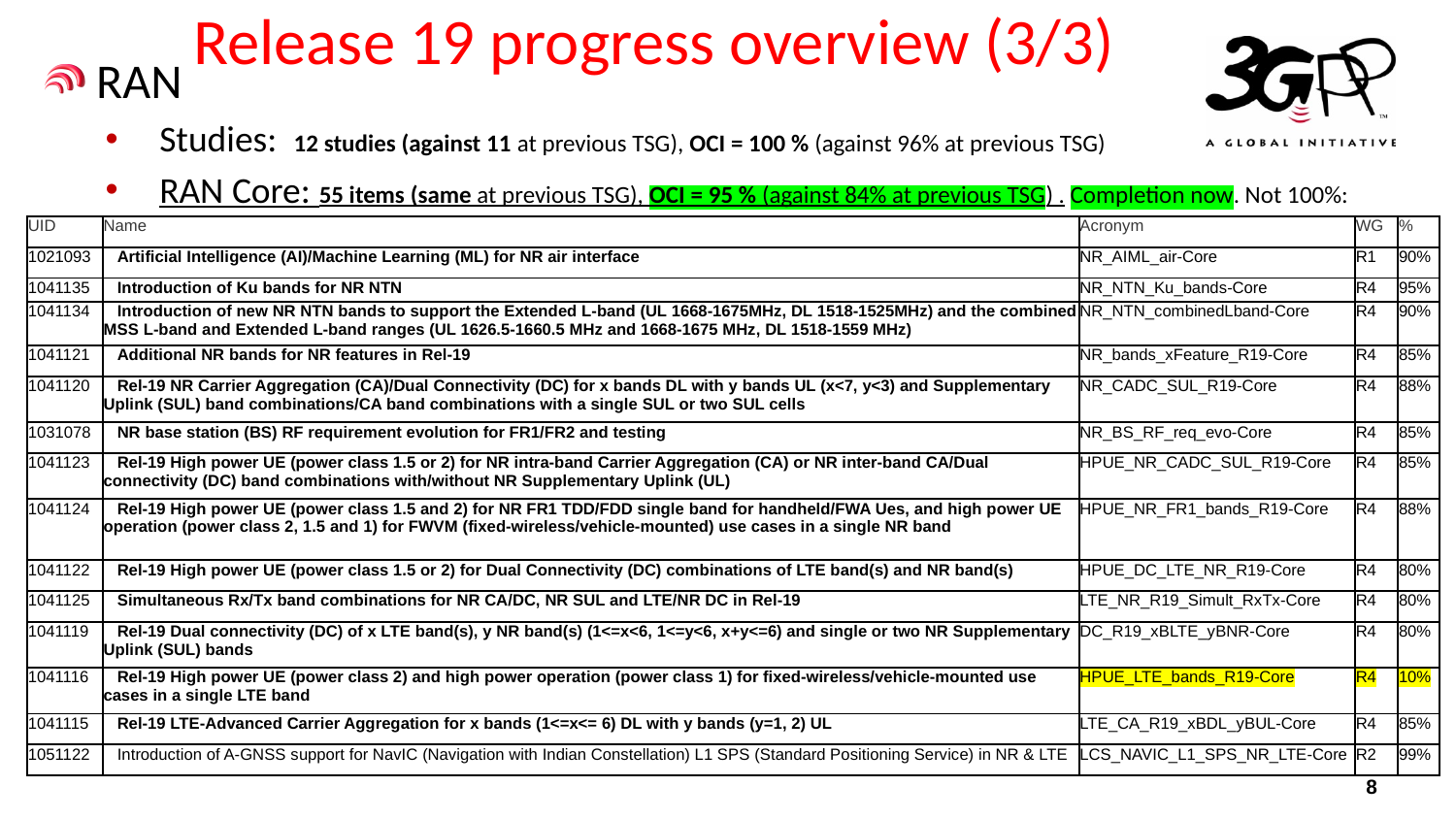

# Release 19 progress overview (3/3)
RAN
Studies:  12 studies (against 11 at previous TSG), OCI = 100 % (against 96% at previous TSG)
RAN Core: 55 items (same at previous TSG), OCI = 95 % (against 84% at previous TSG) . Completion now. Not 100%:

RAN4Perf:  36 items (same at previous TSG), OCI = 55 % (against 45% at previous TSG). Completion date is Dec.2025

| UID | Name | Acronym | WG | % |
| --- | --- | --- | --- | --- |
| 1021093 | Artificial Intelligence (AI)/Machine Learning (ML) for NR air interface | NR\_AIML\_air-Core | R1 | 90% |
| 1041135 | Introduction of Ku bands for NR NTN | NR\_NTN\_Ku\_bands-Core | R4 | 95% |
| 1041134 | Introduction of new NR NTN bands to support the Extended L-band (UL 1668-1675MHz, DL 1518-1525MHz) and the combined MSS L-band and Extended L-band ranges (UL 1626.5-1660.5 MHz and 1668-1675 MHz, DL 1518-1559 MHz) | NR\_NTN\_combinedLband-Core | R4 | 90% |
| 1041121 | Additional NR bands for NR features in Rel-19 | NR\_bands\_xFeature\_R19-Core | R4 | 85% |
| 1041120 | Rel-19 NR Carrier Aggregation (CA)/Dual Connectivity (DC) for x bands DL with y bands UL (x<7, y<3) and Supplementary Uplink (SUL) band combinations/CA band combinations with a single SUL or two SUL cells | NR\_CADC\_SUL\_R19-Core | R4 | 88% |
| 1031078 | NR base station (BS) RF requirement evolution for FR1/FR2 and testing | NR\_BS\_RF\_req\_evo-Core | R4 | 85% |
| 1041123 | Rel-19 High power UE (power class 1.5 or 2) for NR intra-band Carrier Aggregation (CA) or NR inter-band CA/Dual connectivity (DC) band combinations with/without NR Supplementary Uplink (UL) | HPUE\_NR\_CADC\_SUL\_R19-Core | R4 | 85% |
| 1041124 | Rel-19 High power UE (power class 1.5 and 2) for NR FR1 TDD/FDD single band for handheld/FWA Ues, and high power UE operation (power class 2, 1.5 and 1) for FWVM (fixed-wireless/vehicle-mounted) use cases in a single NR band | HPUE\_NR\_FR1\_bands\_R19-Core | R4 | 88% |
| 1041122 | Rel-19 High power UE (power class 1.5 or 2) for Dual Connectivity (DC) combinations of LTE band(s) and NR band(s) | HPUE\_DC\_LTE\_NR\_R19-Core | R4 | 80% |
| 1041125 | Simultaneous Rx/Tx band combinations for NR CA/DC, NR SUL and LTE/NR DC in Rel-19 | LTE\_NR\_R19\_Simult\_RxTx-Core | R4 | 80% |
| 1041119 | Rel-19 Dual connectivity (DC) of x LTE band(s), y NR band(s) (1<=x<6, 1<=y<6, x+y<=6) and single or two NR Supplementary Uplink (SUL) bands | DC\_R19\_xBLTE\_yBNR-Core | R4 | 80% |
| 1041116 | Rel-19 High power UE (power class 2) and high power operation (power class 1) for fixed-wireless/vehicle-mounted use cases in a single LTE band | HPUE\_LTE\_bands\_R19-Core | R4 | 10% |
| 1041115 | Rel-19 LTE-Advanced Carrier Aggregation for x bands (1<=x<= 6) DL with y bands (y=1, 2) UL | LTE\_CA\_R19\_xBDL\_yBUL-Core | R4 | 85% |
| 1051122 | Introduction of A-GNSS support for NavIC (Navigation with Indian Constellation) L1 SPS (Standard Positioning Service) in NR & LTE | LCS\_NAVIC\_L1\_SPS\_NR\_LTE-Core | R2 | 99% |